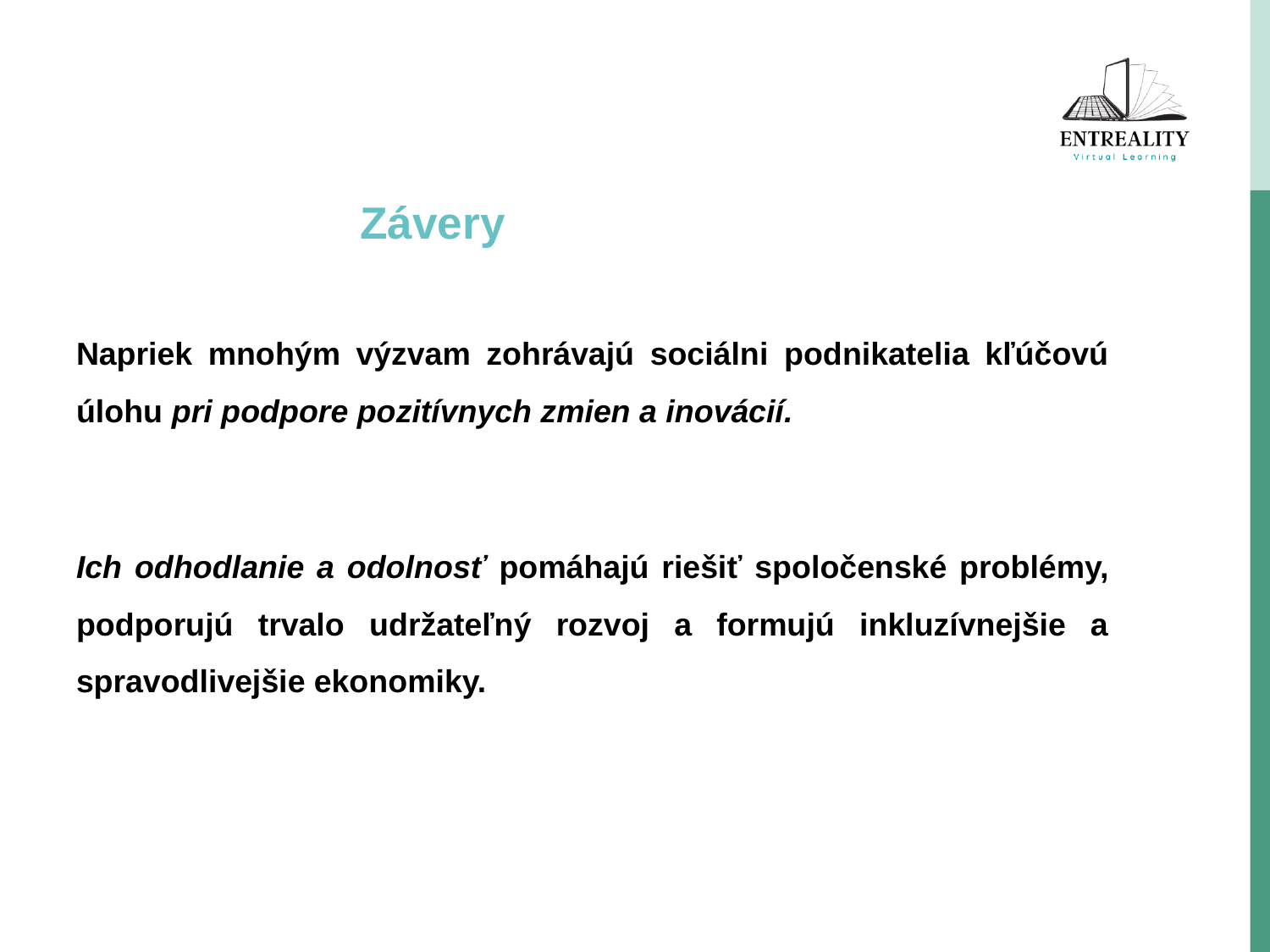

# Závery

Napriek mnohým výzvam zohrávajú sociálni podnikatelia kľúčovú úlohu pri podpore pozitívnych zmien a inovácií.

Ich odhodlanie a odolnosť pomáhajú riešiť spoločenské problémy, podporujú trvalo udržateľný rozvoj a formujú inkluzívnejšie a spravodlivejšie ekonomiky.